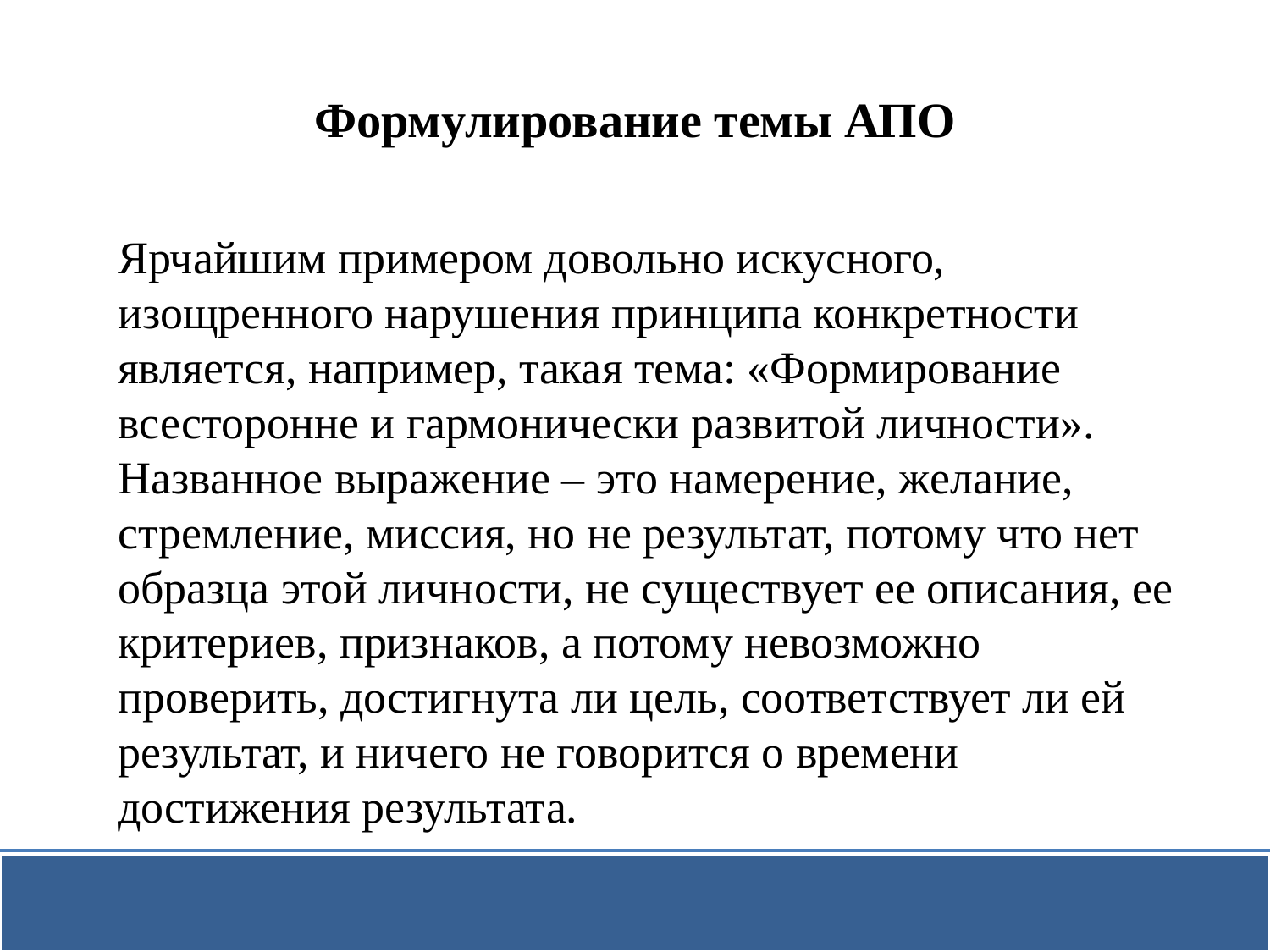

# Формулирование темы АПО
		Ярчайшим примером довольно искусного, изощренного нарушения принципа конкретности является, например, такая тема: «Формирование всесторонне и гармонически развитой личности». Названное выражение – это намерение, желание, стремление, миссия, но не результат, потому что нет образца этой личности, не существует ее описания, ее критериев, признаков, а потому невозможно проверить, достигнута ли цель, соответствует ли ей результат, и ничего не говорится о времени достижения результата.